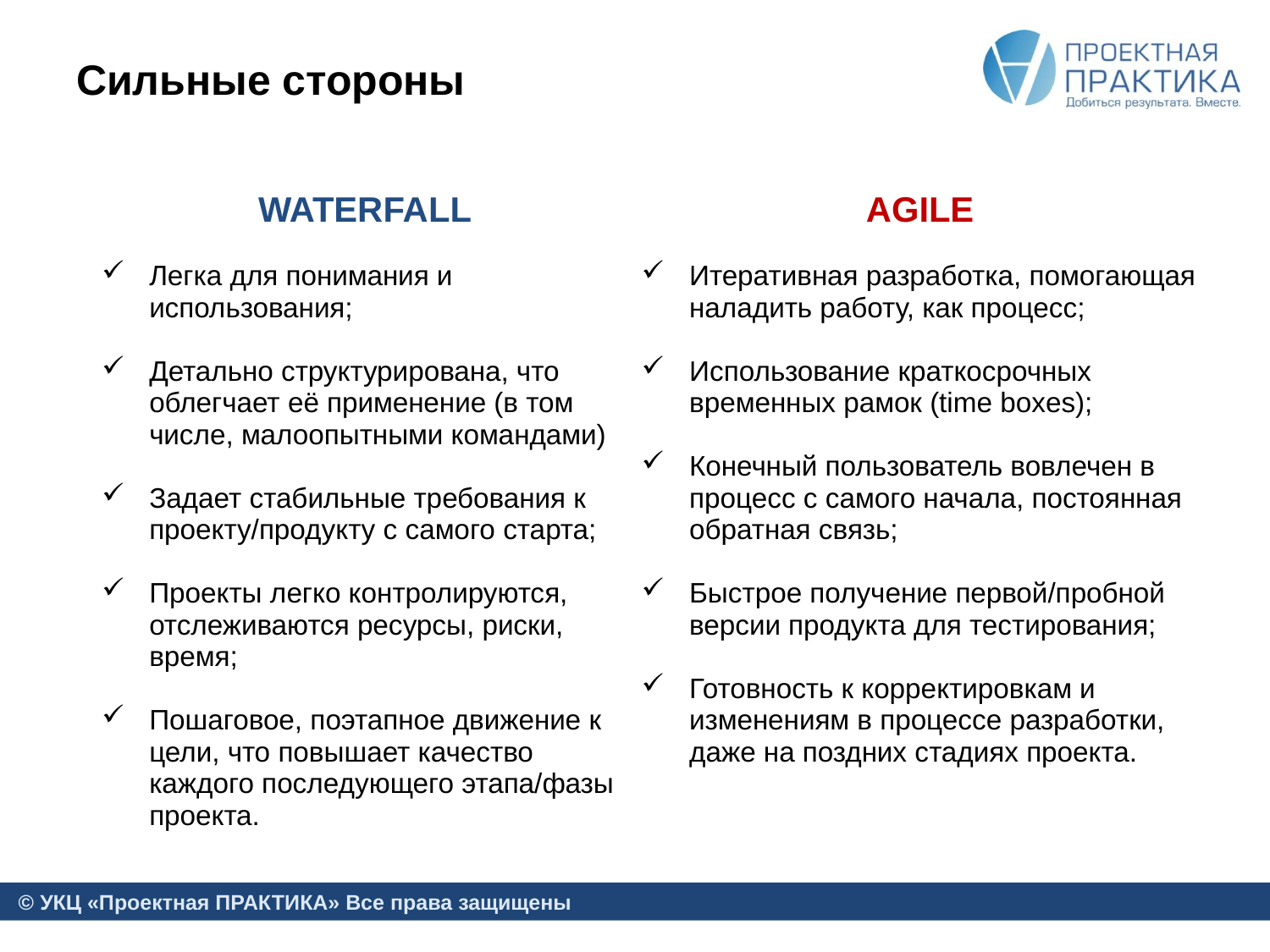

# Сильные стороны
| WATERFALL | AGILE |
| --- | --- |
| Легка для понимания и использования; Детально структурирована, что облегчает её применение (в том числе, малоопытными командами) Задает стабильные требования к проекту/продукту с самого старта; Проекты легко контролируются, отслеживаются ресурсы, риски, время; Пошаговое, поэтапное движение к цели, что повышает качество каждого последующего этапа/фазы проекта. | Итеративная разработка, помогающая наладить работу, как процесс; Использование краткосрочных временных рамок (time boxes); Конечный пользователь вовлечен в процесс с самого начала, постоянная обратная связь; Быстрое получение первой/пробной версии продукта для тестирования; Готовность к корректировкам и изменениям в процессе разработки, даже на поздних стадиях проекта. |